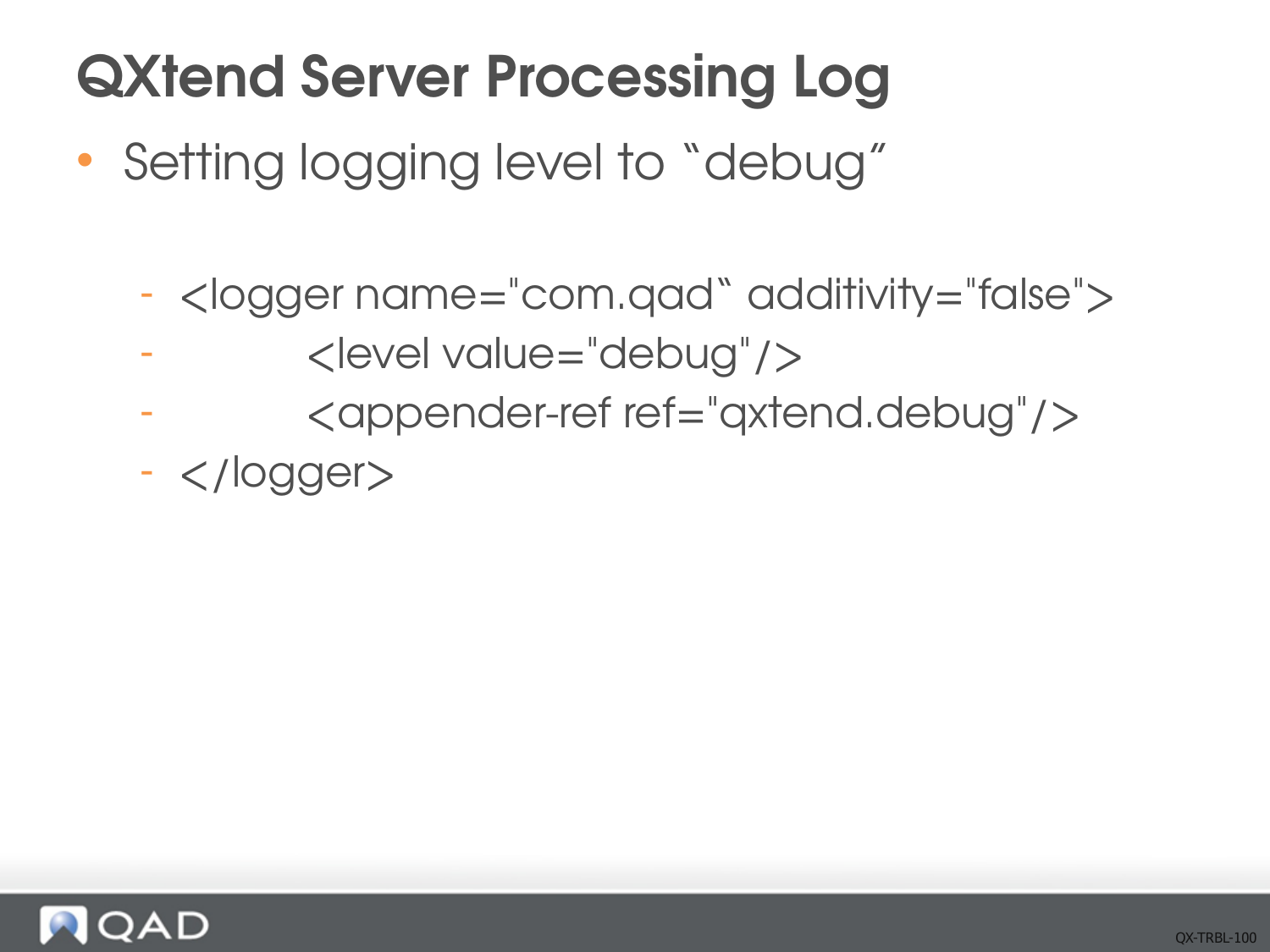

# QXtend Server Processing Log
Setting logging level to “debug”

<logger name="com.qad“ additivity="false">
	<level value="debug"/>
	<appender-ref ref="qxtend.debug"/>
</logger>
QX-TRBL-100